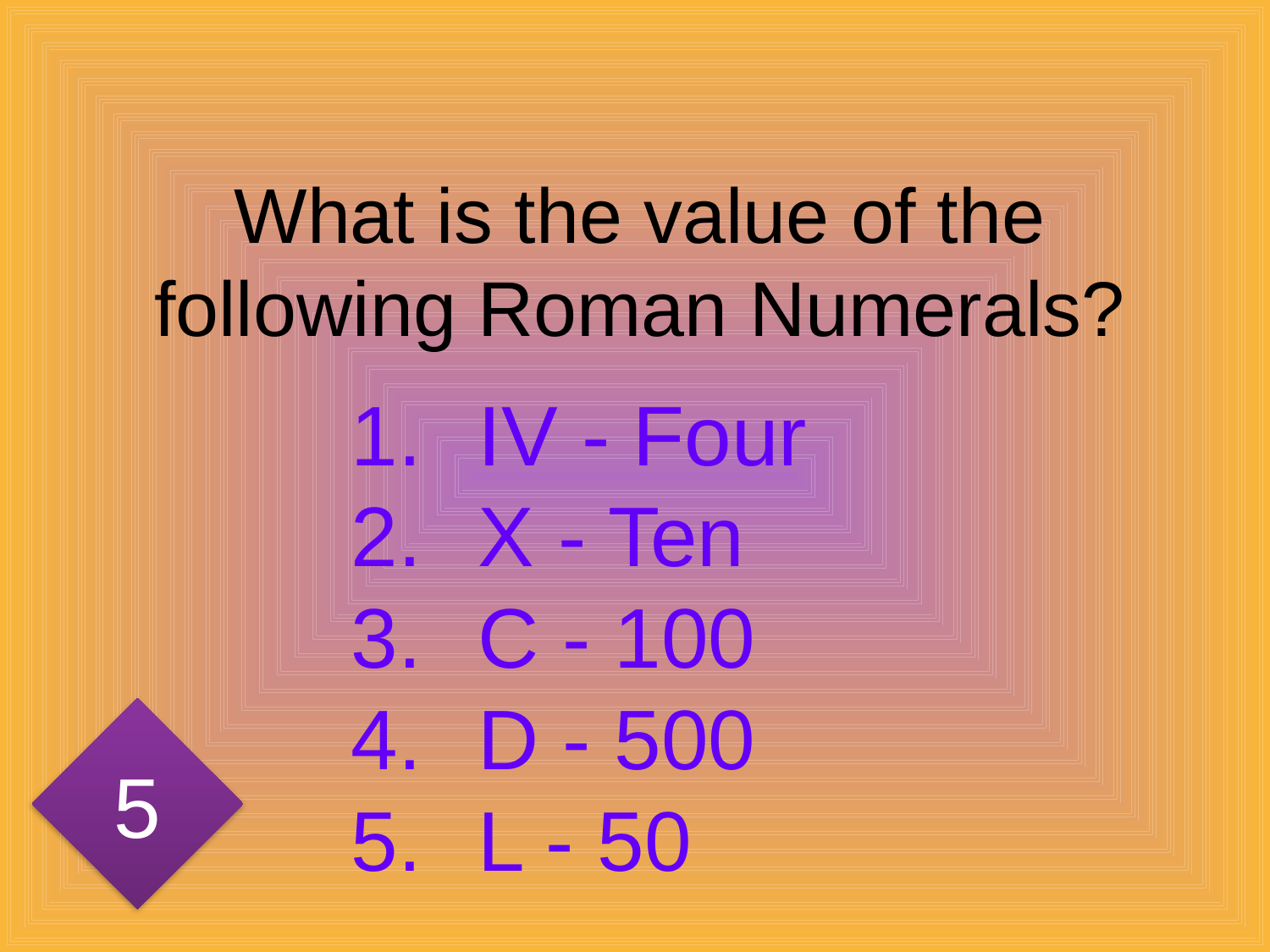

# What is the value of the following Roman Numerals?
IV - Four
X - Ten
C - 100
D - 500
L - 50
5